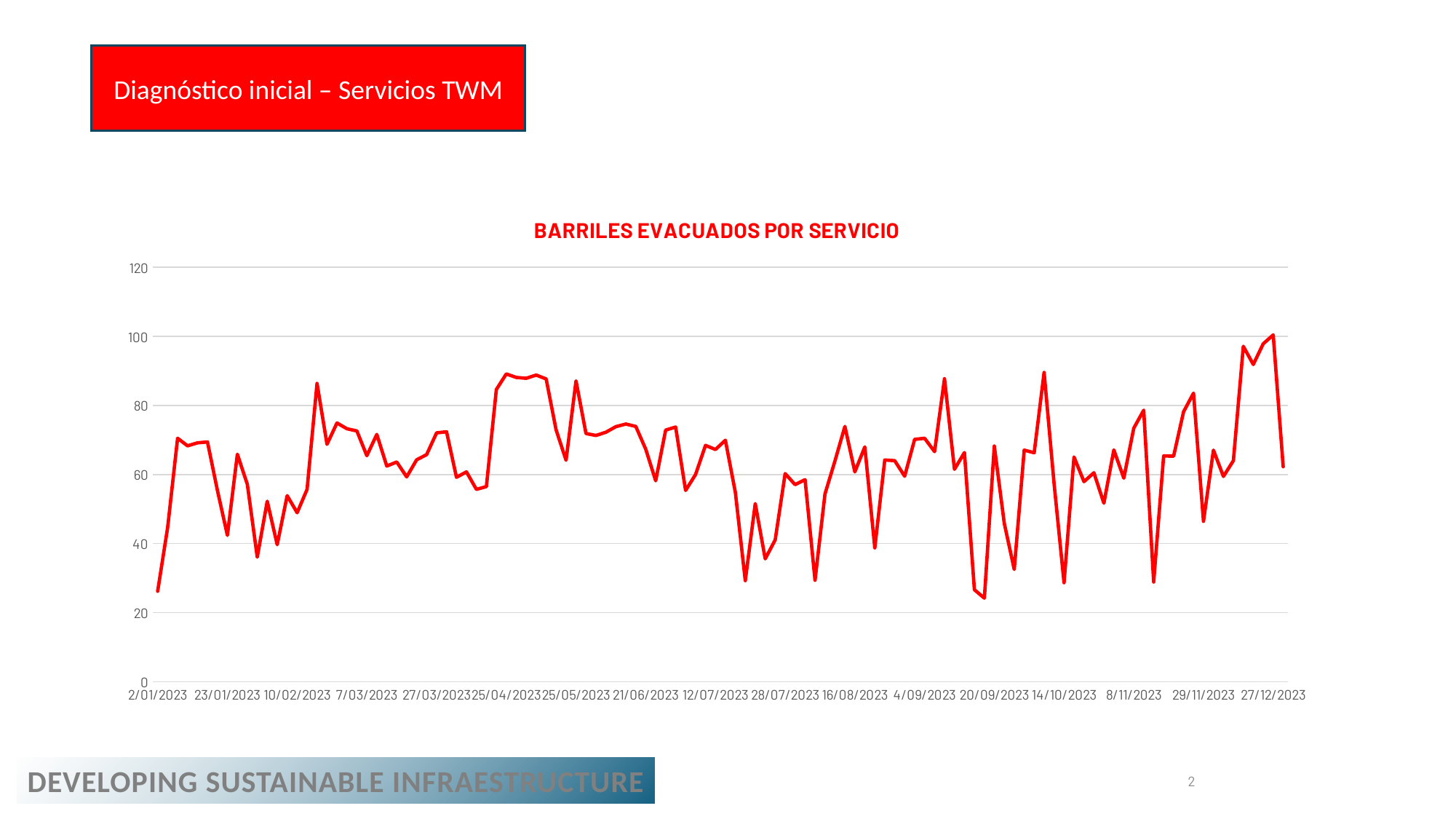

Diagnóstico inicial – Servicios TWM

### Chart: BARRILES EVACUADOS POR SERVICIO

| Category | Total |
|---|---|
| 2/01/2023 | 26.18 |
| 4/01/2023 | 44.62 |
| 12/01/2023 | 70.5 |
| 13/01/2023 | 68.31 |
| 16/01/2023 | 69.18 |
| 18/01/2023 | 69.43 |
| 20/01/2023 | 55.37 |
| 23/01/2023 | 42.37 |
| 27/01/2023 | 65.87 |
| 30/01/2023 | 57.125 |
| 1/02/2023 | 36.06 |
| 3/02/2023 | 52.25 |
| 6/02/2023 | 39.68 |
| 8/02/2023 | 53.87 |
| 10/02/2023 | 48.93 |
| 13/02/2023 | 55.68 |
| 20/02/2023 | 86.375 |
| 23/02/2023 | 68.75 |
| 24/02/2023 | 74.93 |
| 27/02/2023 | 73.25 |
| 1/03/2023 | 72.62 |
| 7/03/2023 | 65.43 |
| 9/03/2023 | 71.62 |
| 11/03/2023 | 62.43 |
| 13/03/2023 | 63.62 |
| 15/03/2023 | 59.31 |
| 17/03/2023 | 64.25 |
| 24/03/2023 | 65.75 |
| 27/03/2023 | 72.06 |
| 29/03/2023 | 72.38 |
| 31/03/2023 | 59.18 |
| 10/04/2023 | 60.75 |
| 13/04/2023 | 55.69 |
| 14/04/2023 | 56.5 |
| 22/04/2023 | 84.62 |
| 25/04/2023 | 89.13 |
| 27/04/2023 | 88.125 |
| 6/05/2023 | 87.87 |
| 9/05/2023 | 88.81 |
| 12/05/2023 | 87.6875 |
| 17/05/2023 | 72.9375 |
| 19/05/2023 | 64.125 |
| 25/05/2023 | 87.125 |
| 30/05/2023 | 71.875 |
| 2/06/2023 | 71.312 |
| 5/06/2023 | 72.25 |
| 7/06/2023 | 73.87 |
| 9/06/2023 | 74.62 |
| 13/06/2023 | 73.93 |
| 21/06/2023 | 67.31 |
| 23/06/2023 | 58.18 |
| 26/06/2023 | 72.87 |
| 28/06/2023 | 73.75 |
| 30/06/2023 | 55.37 |
| 4/07/2023 | 60.0 |
| 10/07/2023 | 68.43 |
| 12/07/2023 | 67.25 |
| 14/07/2023 | 69.93 |
| 17/07/2023 | 54.81 |
| 19/07/2023 | 29.25 |
| 21/07/2023 | 51.56 |
| 24/07/2023 | 35.56 |
| 26/07/2023 | 41.06 |
| 28/07/2023 | 60.259 |
| 31/07/2023 | 57.06 |
| 2/08/2023 | 58.5 |
| 4/08/2023 | 29.37 |
| 8/08/2023 | 54.37 |
| 11/08/2023 | 63.93 |
| 14/08/2023 | 73.93 |
| 16/08/2023 | 60.75 |
| 18/08/2023 | 68.0 |
| 22/08/2023 | 38.75 |
| 25/08/2023 | 64.19 |
| 28/08/2023 | 64.0 |
| 30/08/2023 | 59.5 |
| 1/09/2023 | 70.18 |
| 4/09/2023 | 70.5 |
| 8/09/2023 | 66.625 |
| 9/09/2023 | 87.75 |
| 11/09/2023 | 61.5 |
| 13/09/2023 | 66.37 |
| 15/09/2023 | 26.62 |
| 18/09/2023 | 24.18 |
| 20/09/2023 | 68.25 |
| 22/09/2023 | 45.87 |
| 25/09/2023 | 32.5 |
| 29/09/2023 | 67.06 |
| 2/10/2023 | 66.31 |
| 6/10/2023 | 89.56 |
| 9/10/2023 | 57.375 |
| 14/10/2023 | 28.66 |
| 17/10/2023 | 65.0625 |
| 20/10/2023 | 57.93 |
| 24/10/2023 | 60.5 |
| 27/10/2023 | 51.68 |
| 31/10/2023 | 67.125 |
| 7/11/2023 | 58.94 |
| 8/11/2023 | 73.43 |
| 12/11/2023 | 78.625 |
| 15/11/2023 | 28.87 |
| 17/11/2023 | 65.37 |
| 20/11/2023 | 65.31 |
| 22/11/2023 | 78.19 |
| 27/11/2023 | 83.56 |
| 29/11/2023 | 46.44 |
| 4/12/2023 | 67.06 |
| 7/12/2023 | 59.43 |
| 11/12/2023 | 64.0 |
| 12/12/2023 | 97.125 |
| 15/12/2023 | 91.875 |
| 20/12/2023 | 97.875 |
| 27/12/2023 | 100.43 |
| 29/12/2023 | 62.25 |
DEVELOPING SUSTAINABLE INFRAESTRUCTURE
2